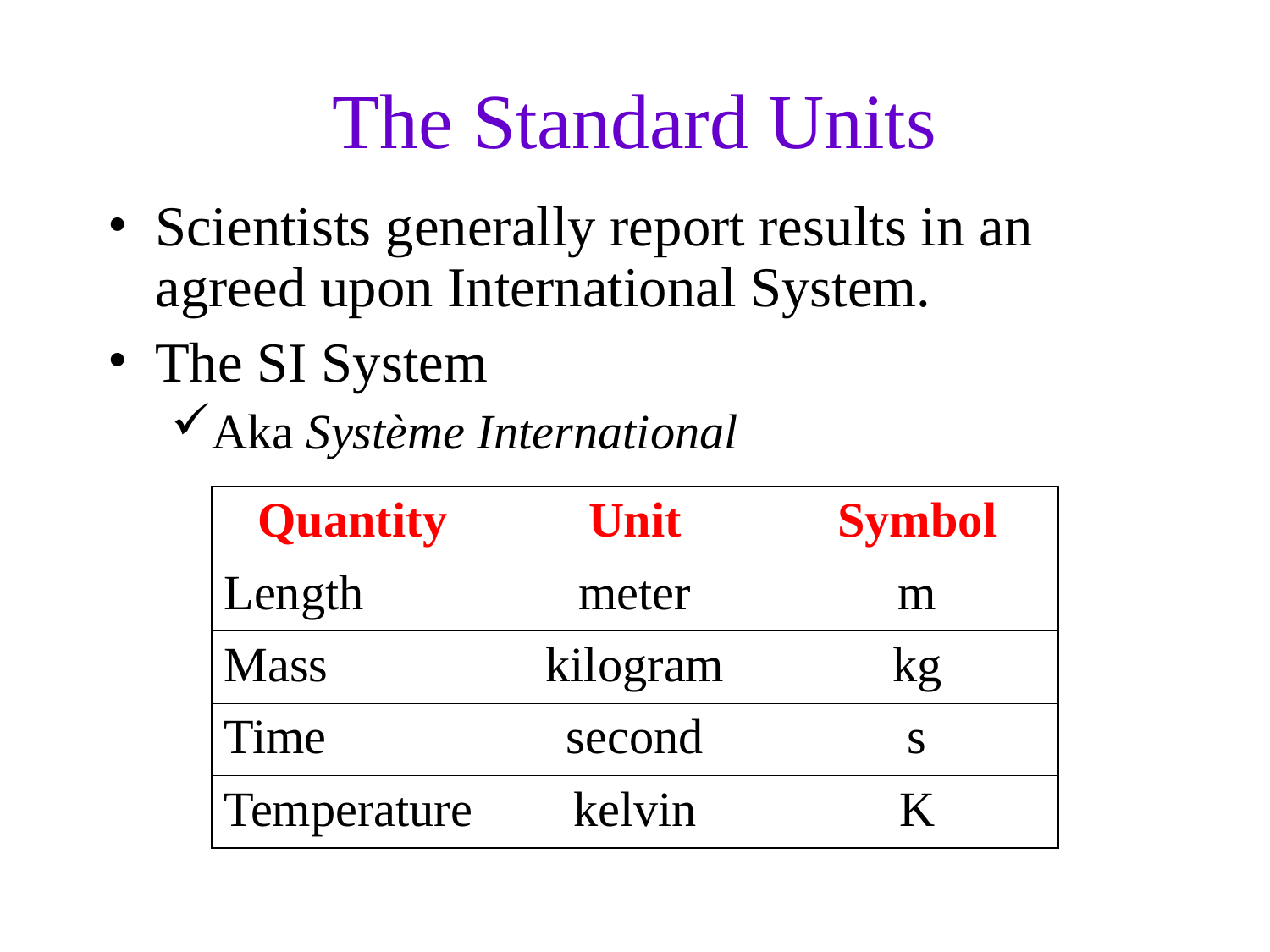

The Standard Units
Scientists generally report results in an agreed upon International System.
The SI System
Aka Système International
| Quantity | Unit | Symbol |
| --- | --- | --- |
| Length | meter | m |
| Mass | kilogram | kg |
| Time | second | s |
| Temperature | kelvin | K |